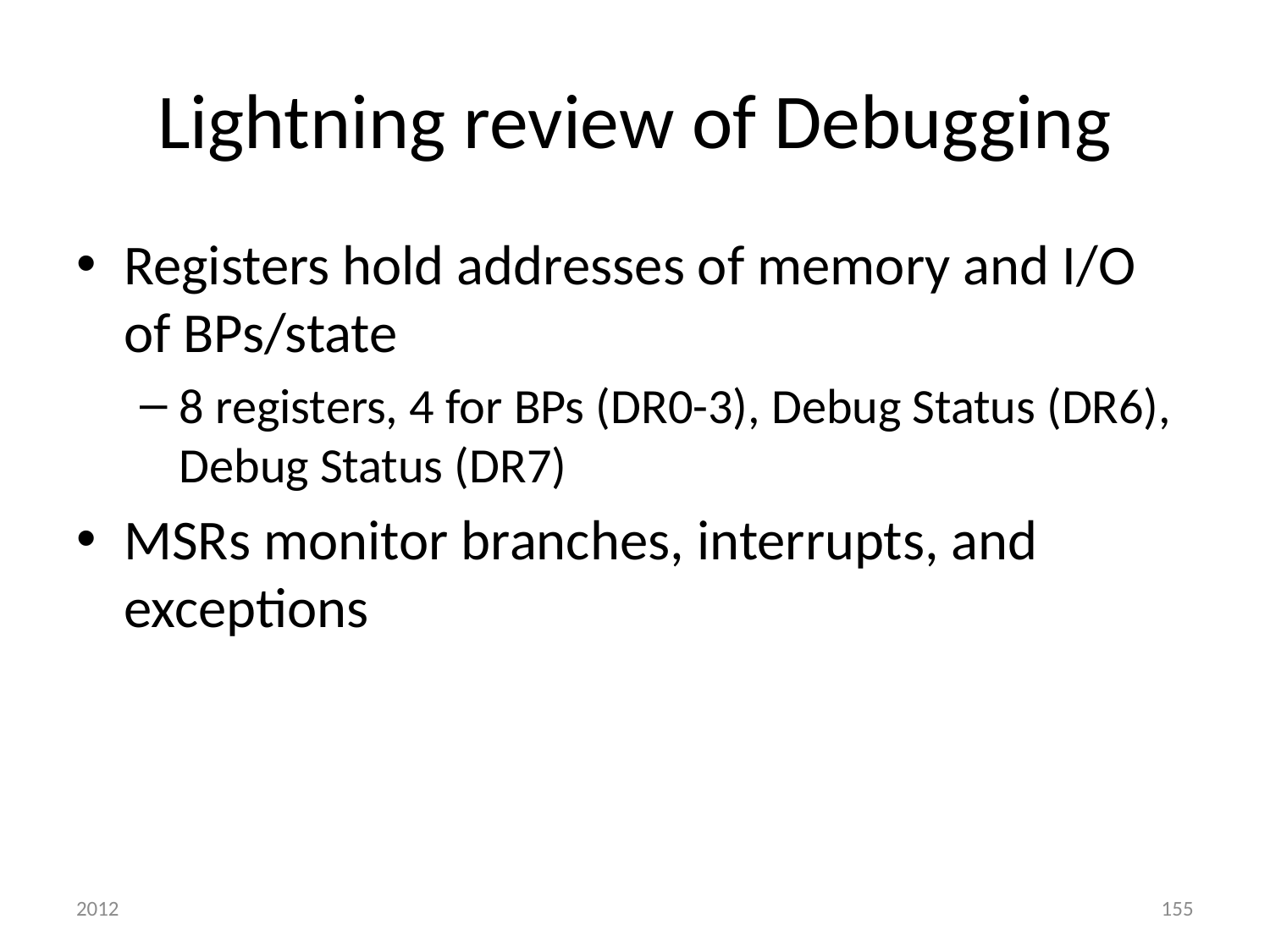

# Lightning review of Debugging
Registers hold addresses of memory and I/O of BPs/state
8 registers, 4 for BPs (DR0-3), Debug Status (DR6), Debug Status (DR7)
MSRs monitor branches, interrupts, and exceptions
2012

155